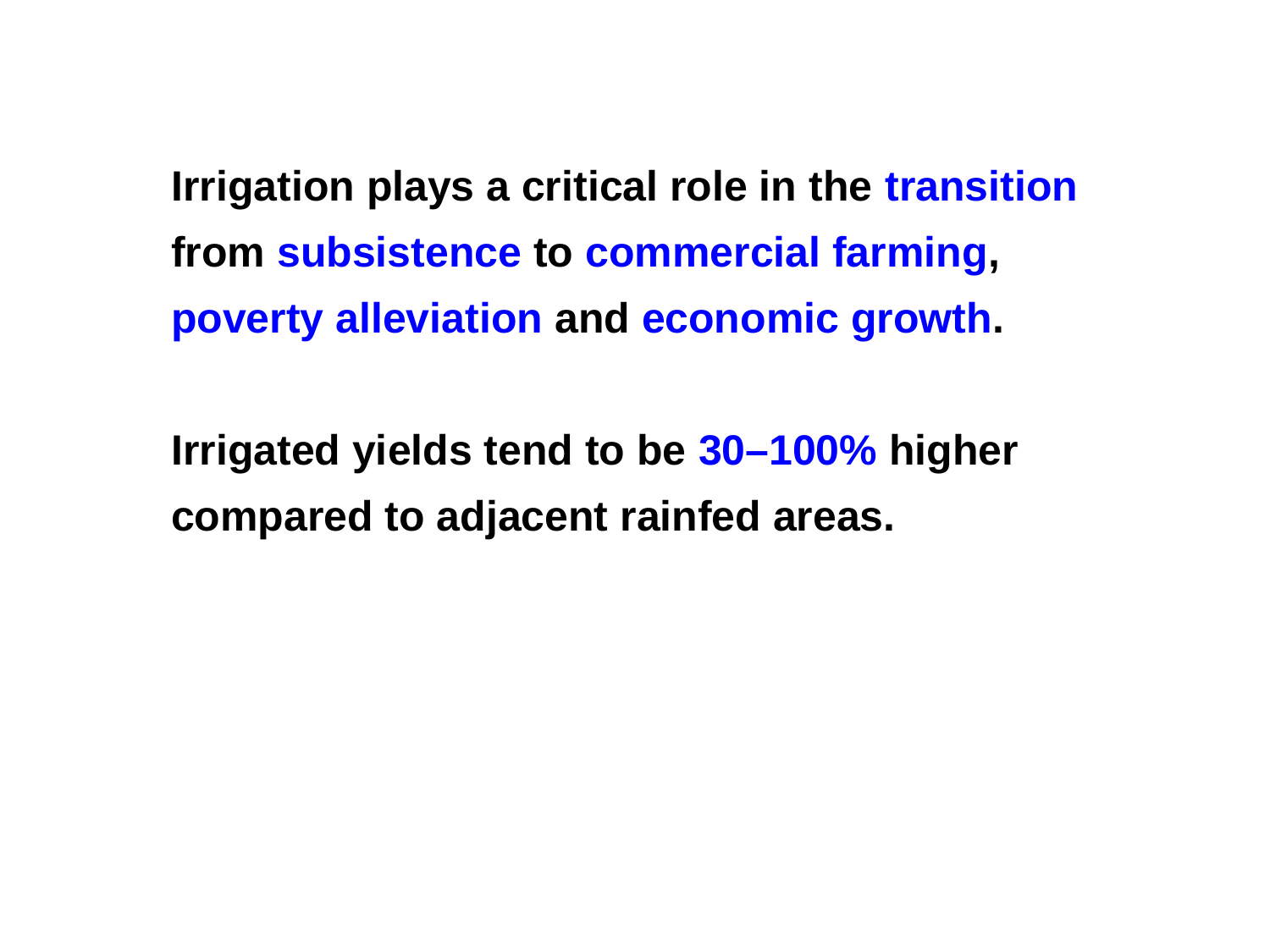

Irrigation plays a critical role in the transition from subsistence to commercial farming, poverty alleviation and economic growth.

Irrigated yields tend to be 30–100% higher
compared to adjacent rainfed areas.